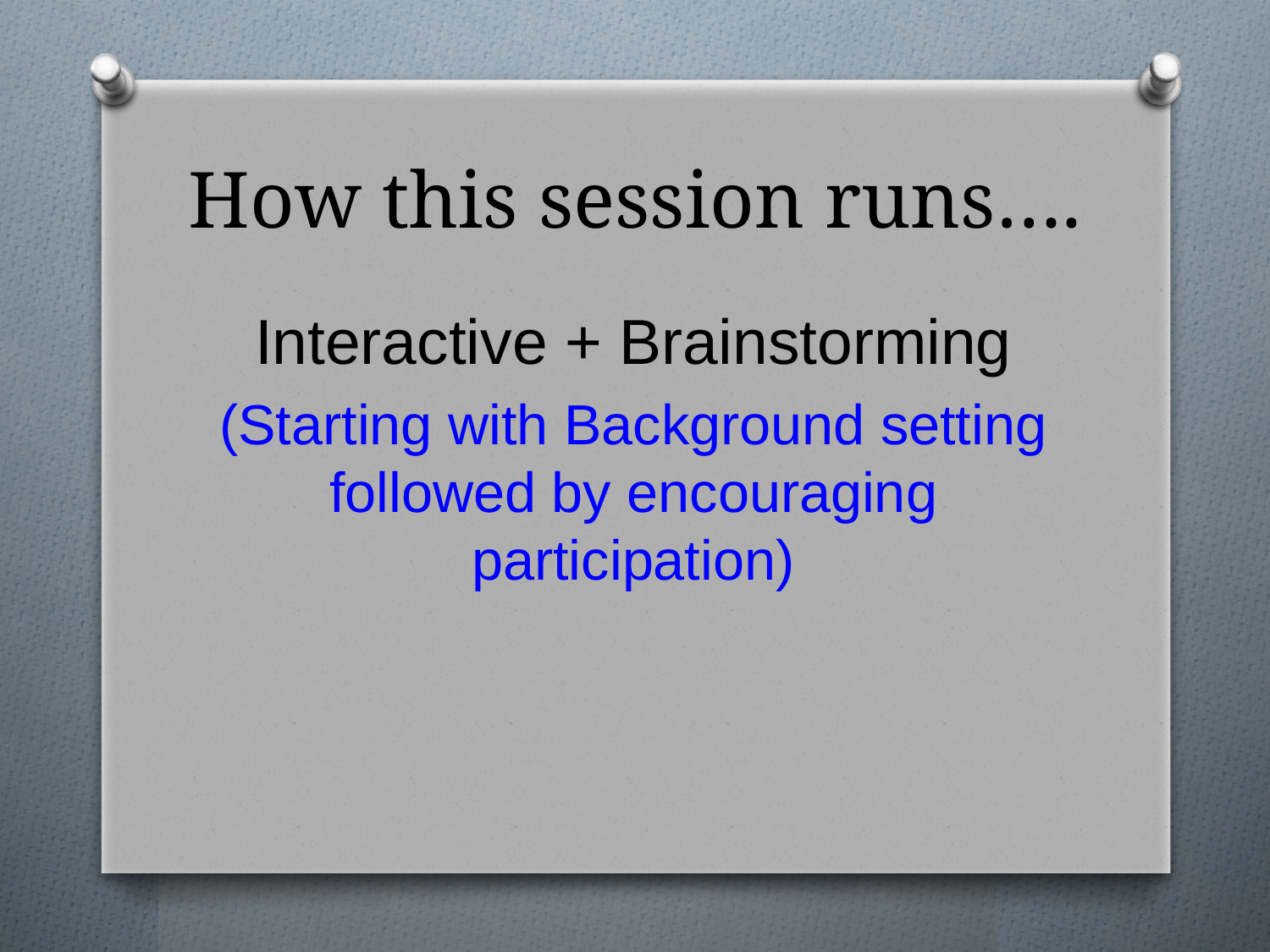

# How this session runs….
Interactive + Brainstorming
(Starting with Background setting followed by encouraging participation)